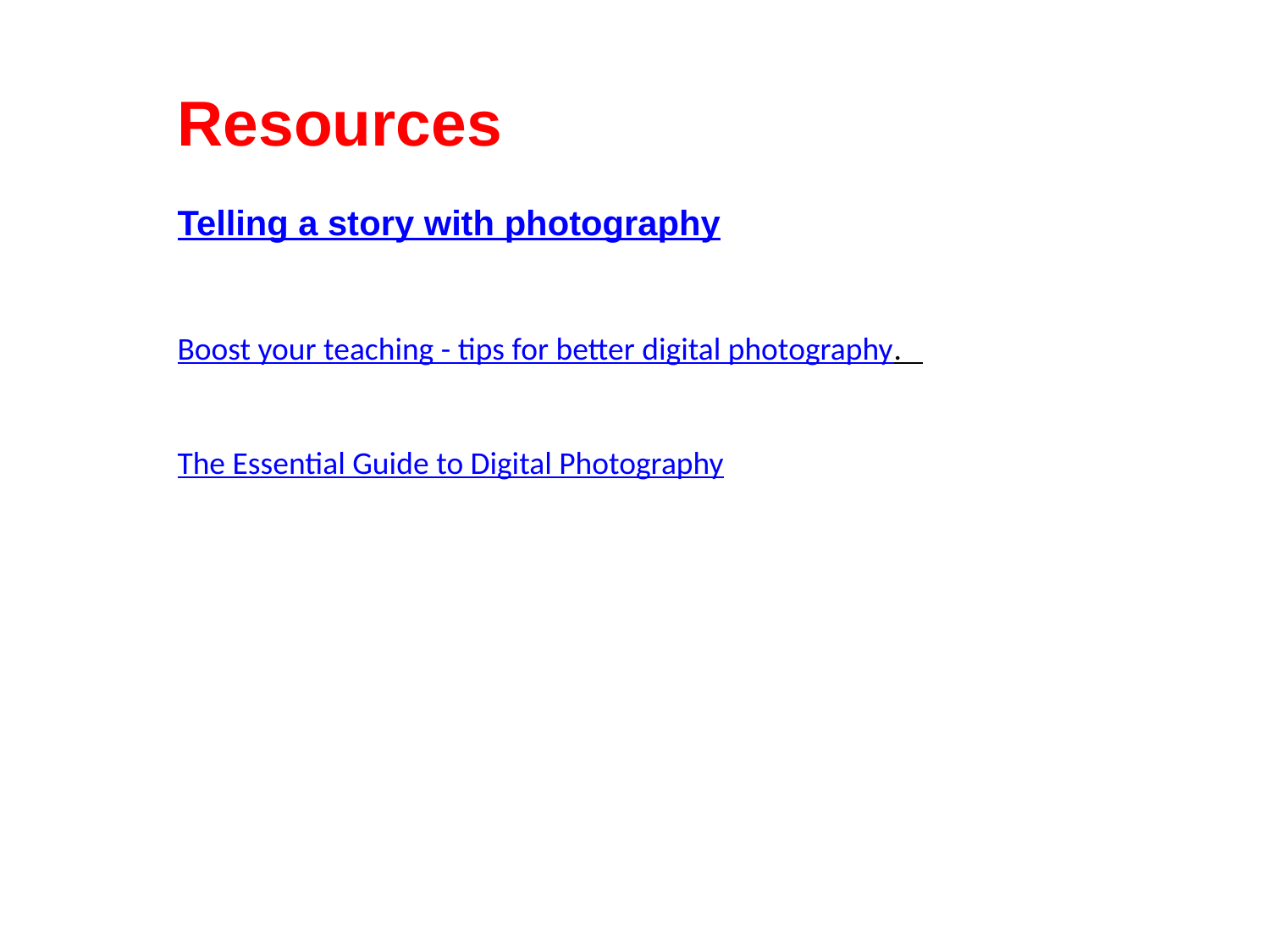

Resources

Telling a story with photography

Boost your teaching - tips for better digital photography.

The Essential Guide to Digital Photography